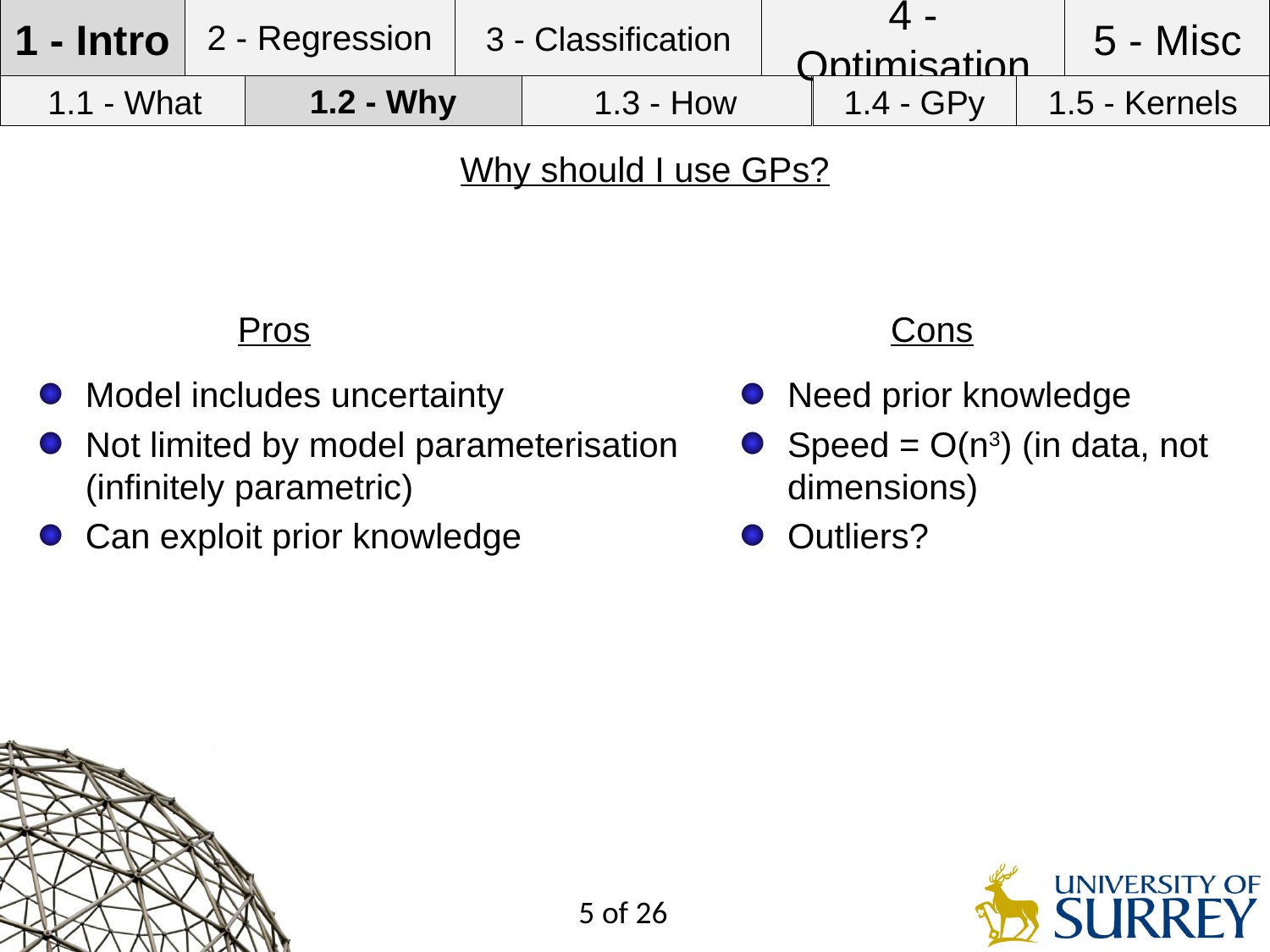

1 - Intro
1.2 - Why
Why should I use GPs?
Pros
Cons
Model includes uncertainty
Not limited by model parameterisation (infinitely parametric)
Can exploit prior knowledge
Need prior knowledge
Speed = O(n3) (in data, not dimensions)
Outliers?
5 of 26